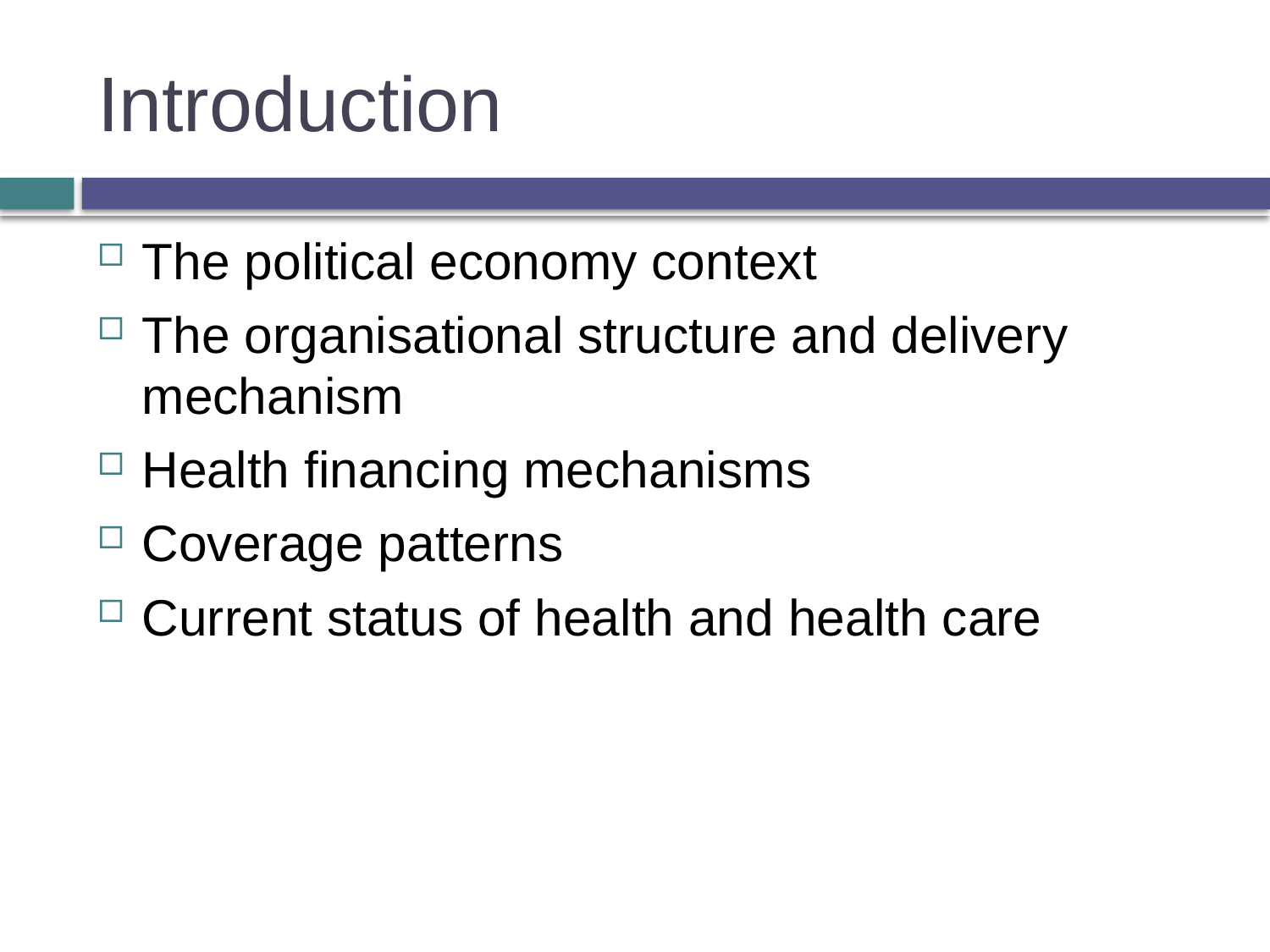

# Introduction
The political economy context
The organisational structure and delivery mechanism
Health financing mechanisms
Coverage patterns
Current status of health and health care